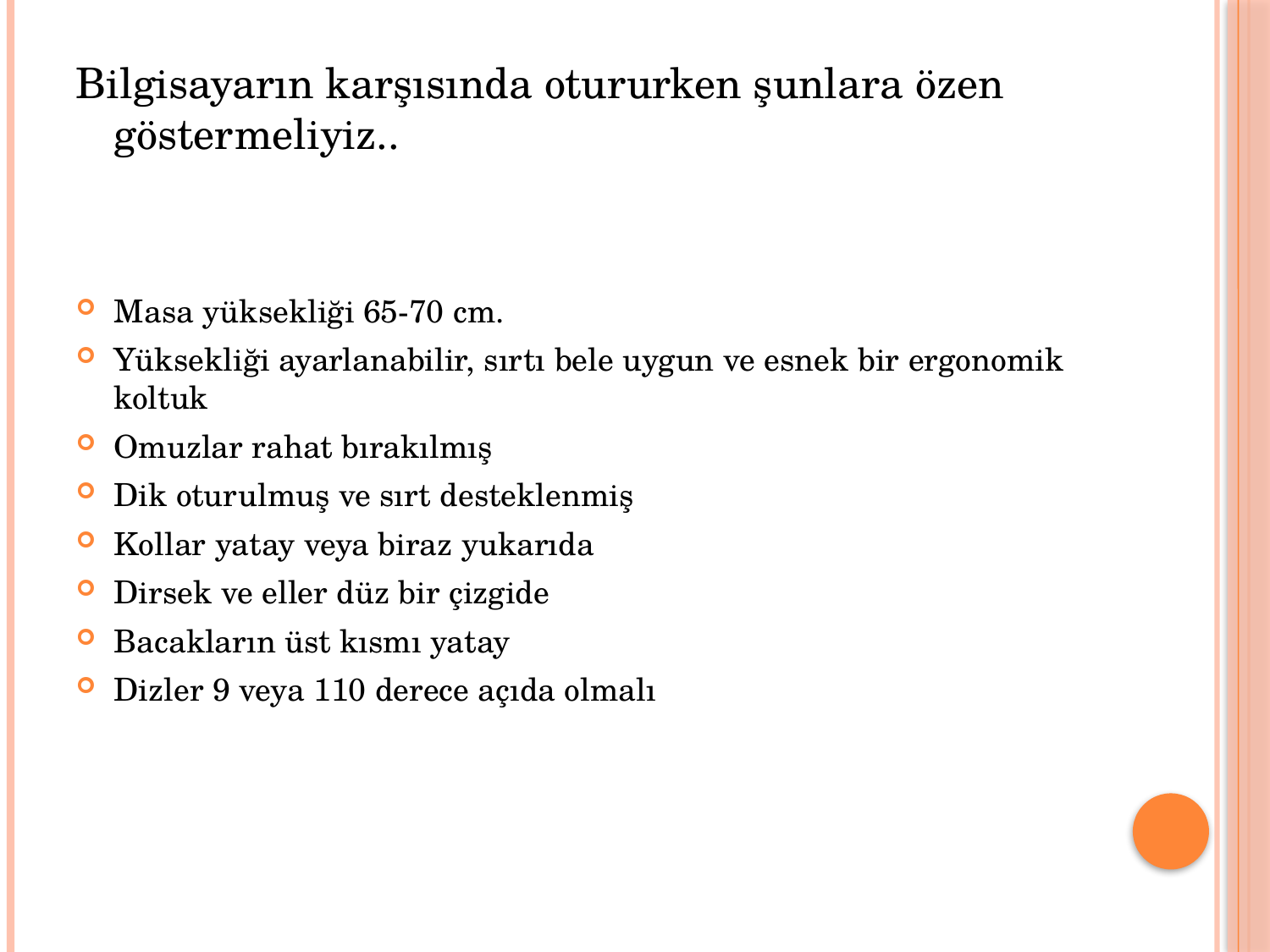

Bilgisayarın karşısında otururken şunlara özen göstermeliyiz..

Masa yüksekliği 65-70 cm.
Yüksekliği ayarlanabilir, sırtı bele uygun ve esnek bir ergonomik koltuk
Omuzlar rahat bırakılmış
Dik oturulmuş ve sırt desteklenmiş
Kollar yatay veya biraz yukarıda
Dirsek ve eller düz bir çizgide
Bacakların üst kısmı yatay
Dizler 9 veya 110 derece açıda olmalı